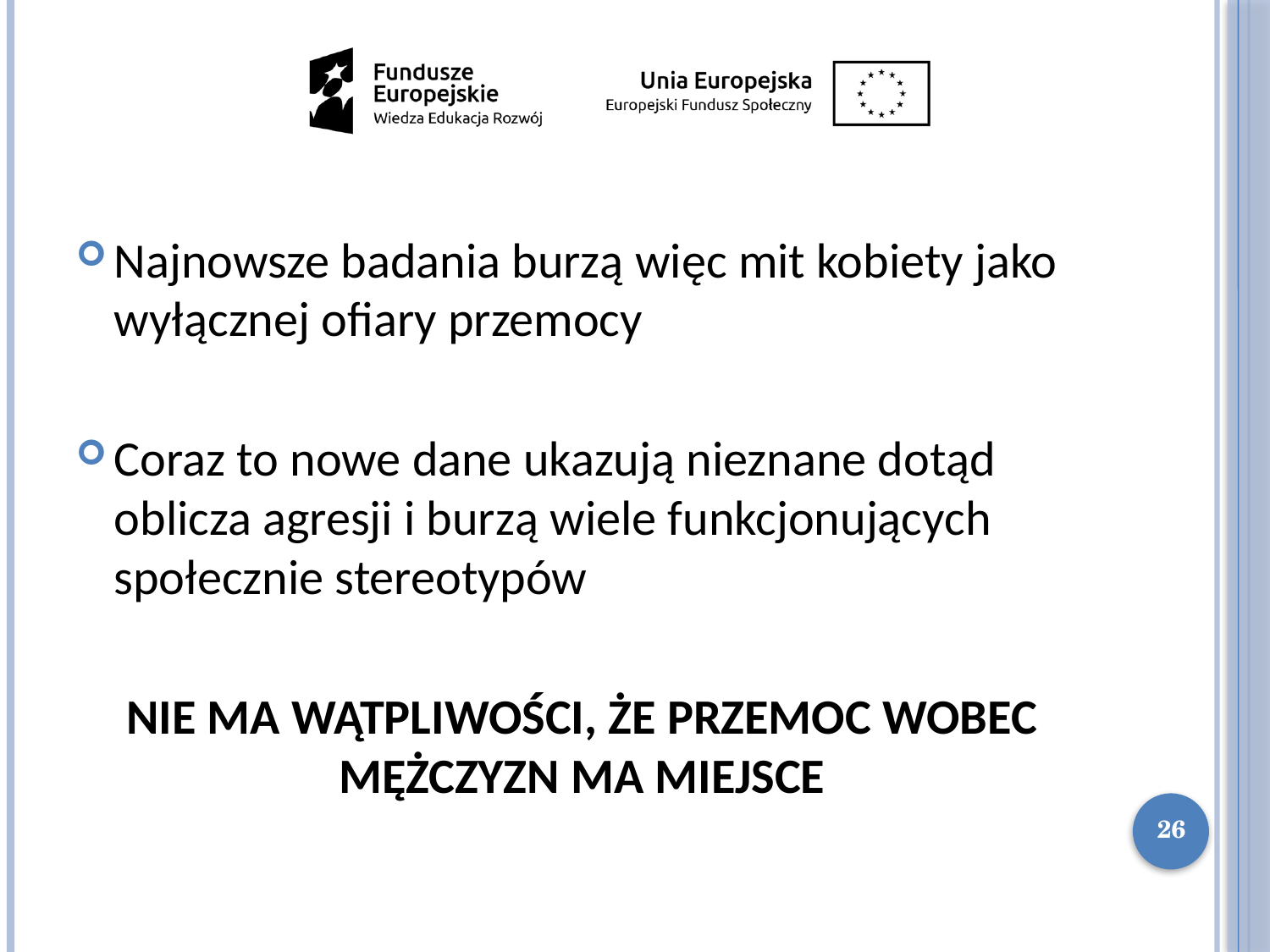

Najnowsze badania burzą więc mit kobiety jako wyłącznej ofiary przemocy

Coraz to nowe dane ukazują nieznane dotąd oblicza agresji i burzą wiele funkcjonujących społecznie stereotypów

NIE MA WĄTPLIWOŚCI, ŻE PRZEMOC WOBEC MĘŻCZYZN MA MIEJSCE
26